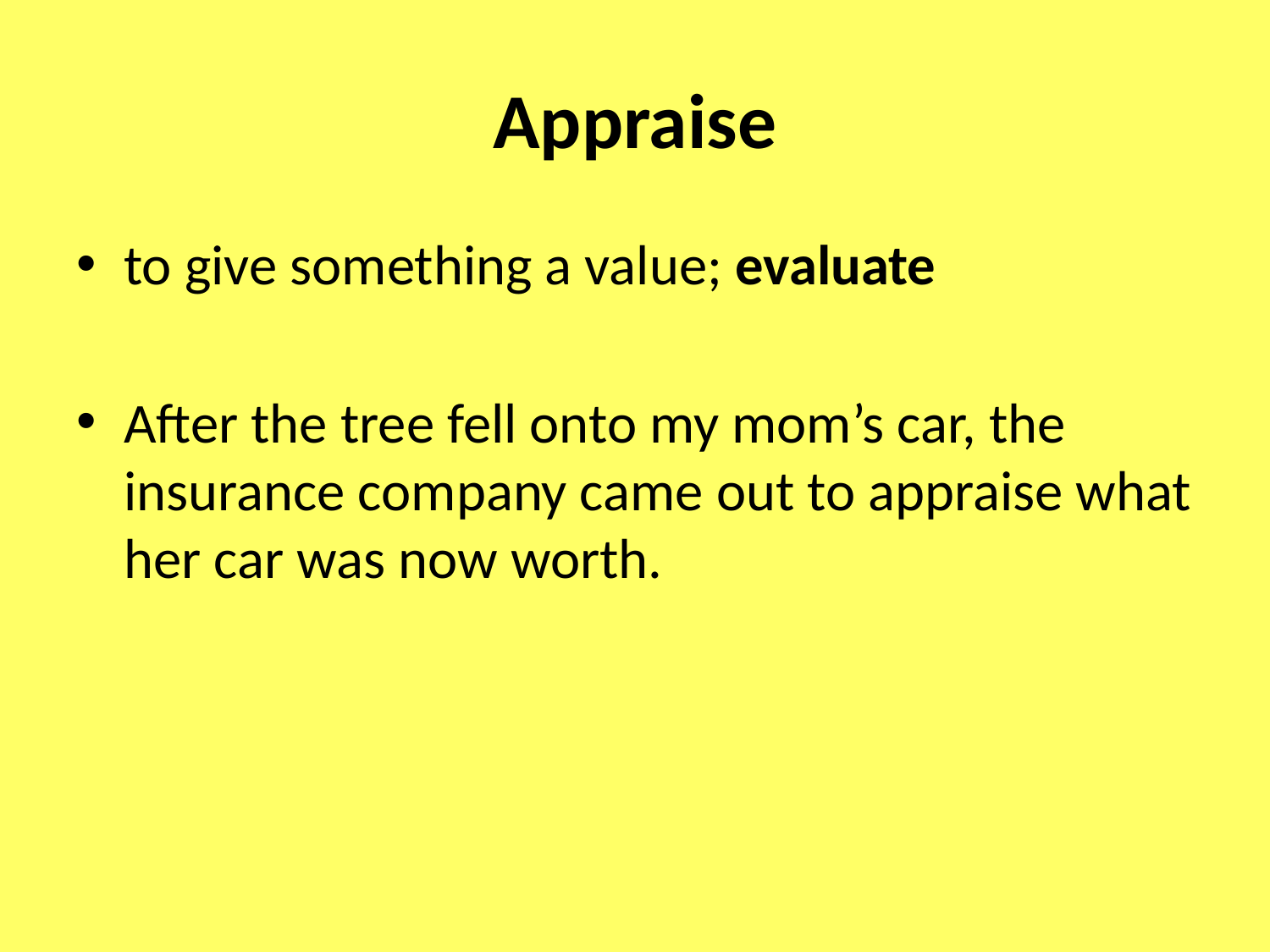

# Appraise
to give something a value; evaluate

After the tree fell onto my mom’s car, the insurance company came out to appraise what her car was now worth.